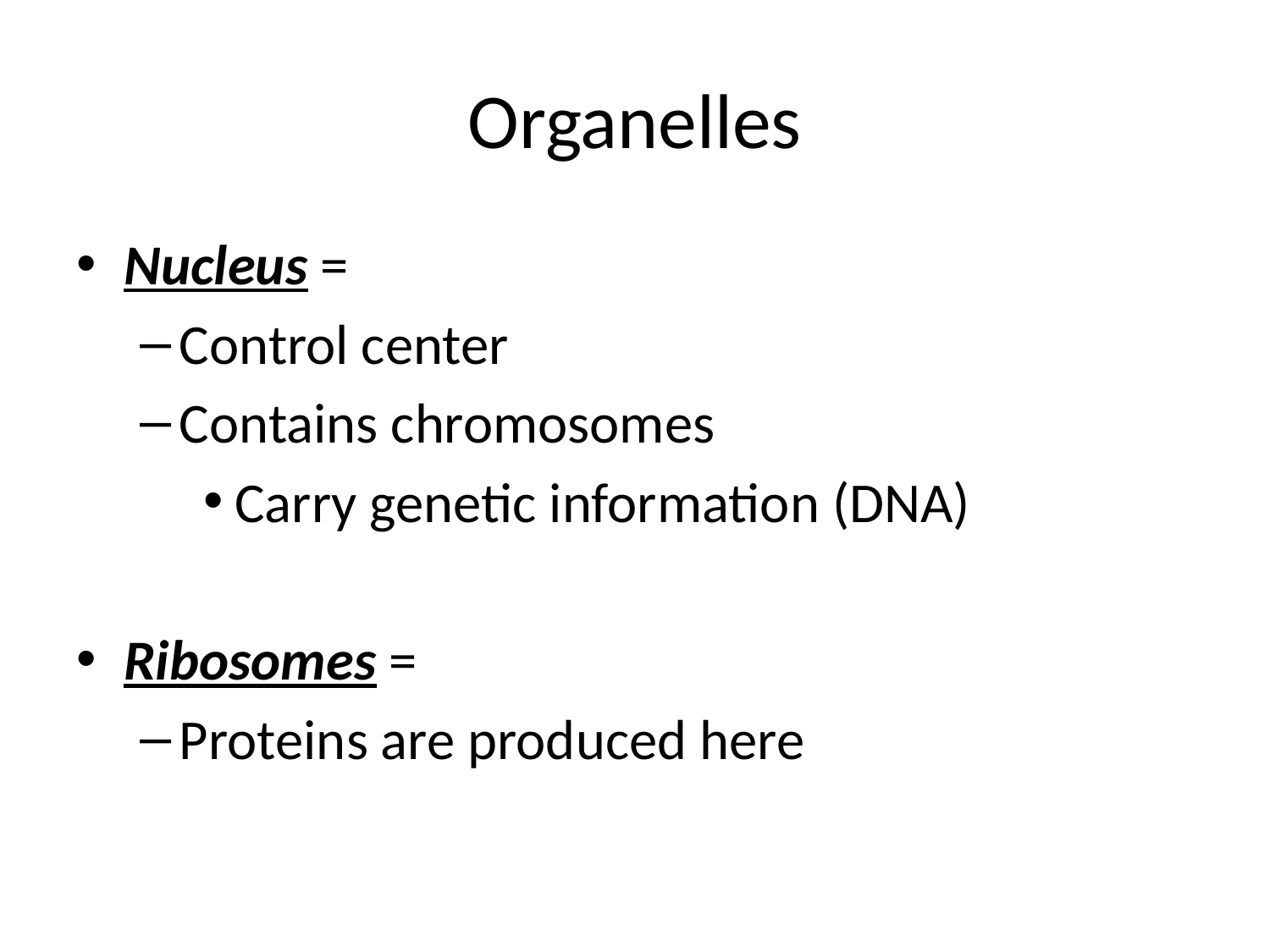

# Organelles
Nucleus =
Control center
Contains chromosomes
Carry genetic information (DNA)

Ribosomes =
Proteins are produced here